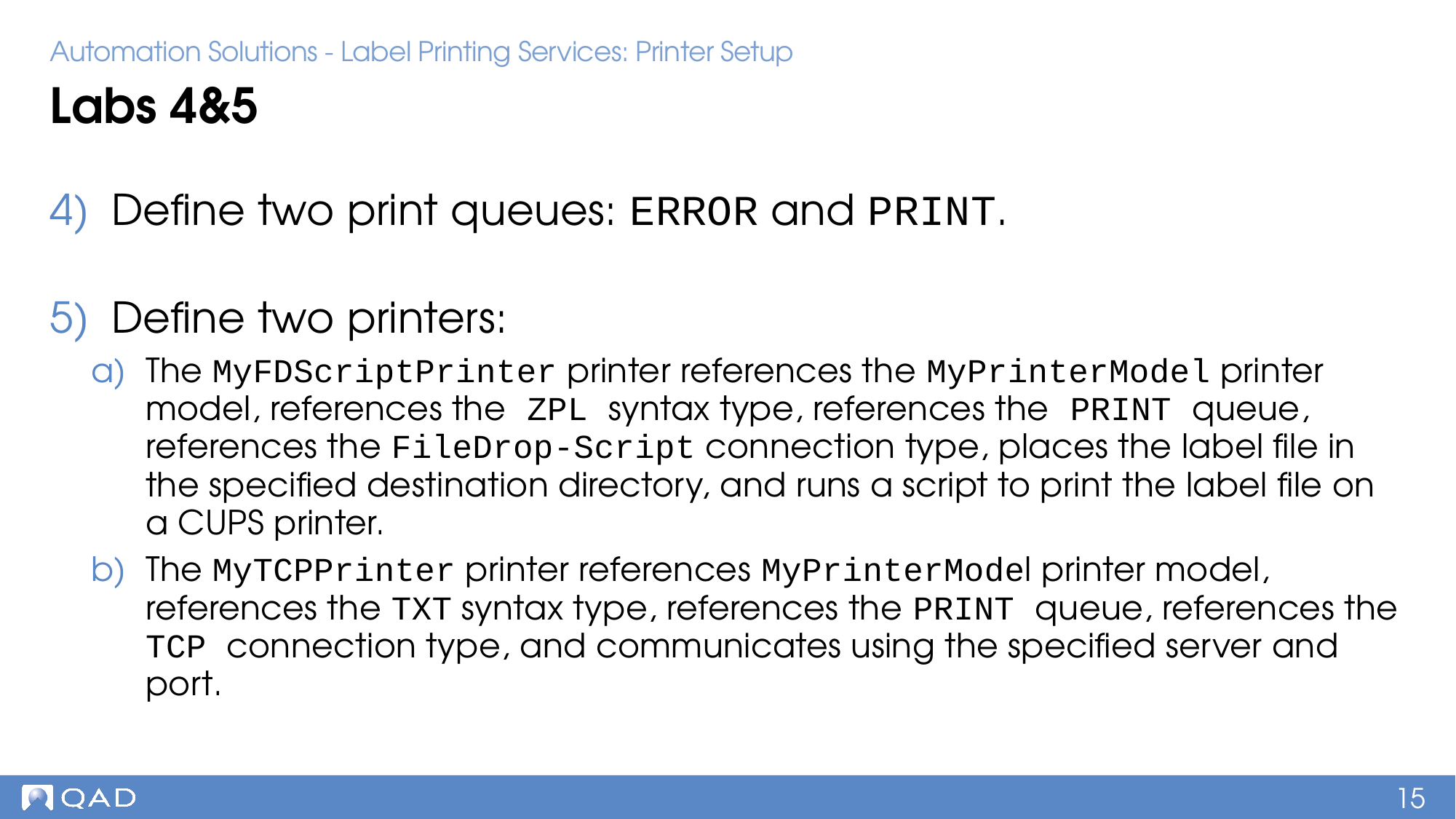

Automation Solutions - Label Printing Services: Printer Setup
# Labs 4&5
Define two print queues: ERROR and PRINT.

Define two printers:
The MyFDScriptPrinter printer references the MyPrinterModel printer model, references the ZPL syntax type, references the PRINT queue, references the FileDrop-Script connection type, places the label file in the specified destination directory, and runs a script to print the label file on a CUPS printer.
The MyTCPPrinter printer references MyPrinterModel printer model, references the TXT syntax type, references the PRINT queue, references the TCP connection type, and communicates using the specified server and port.

15